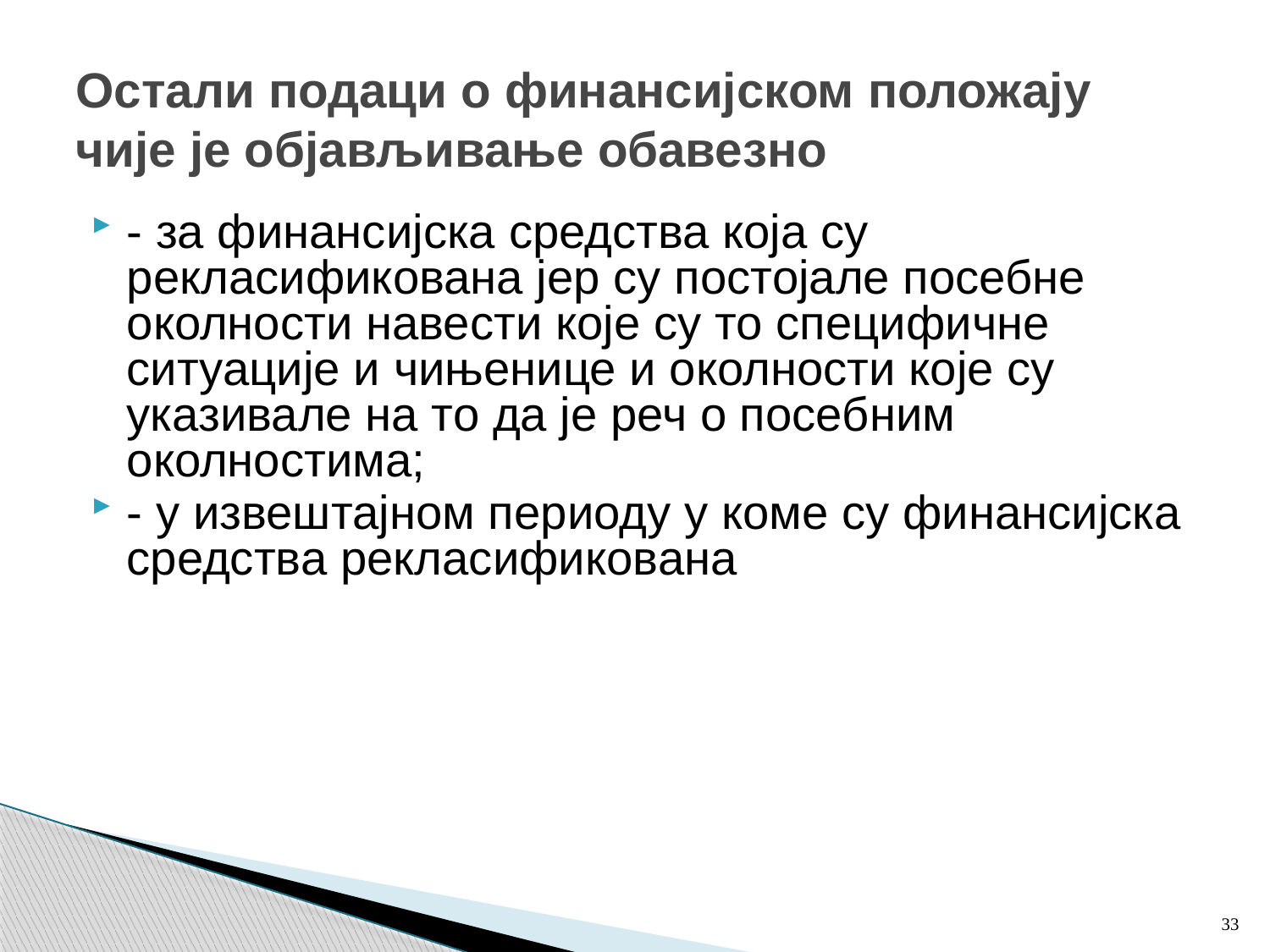

# Остали подаци о финансијском положају чије је објављивање обавезно
- за финансијска средства која су рекласификована јер су постојале посебне околности навести које су то специфичне ситуације и чињенице и околности које су указивале на то да је реч о посебним околностима;
- у извештајном периоду у коме су финансијска средства рекласификована

33